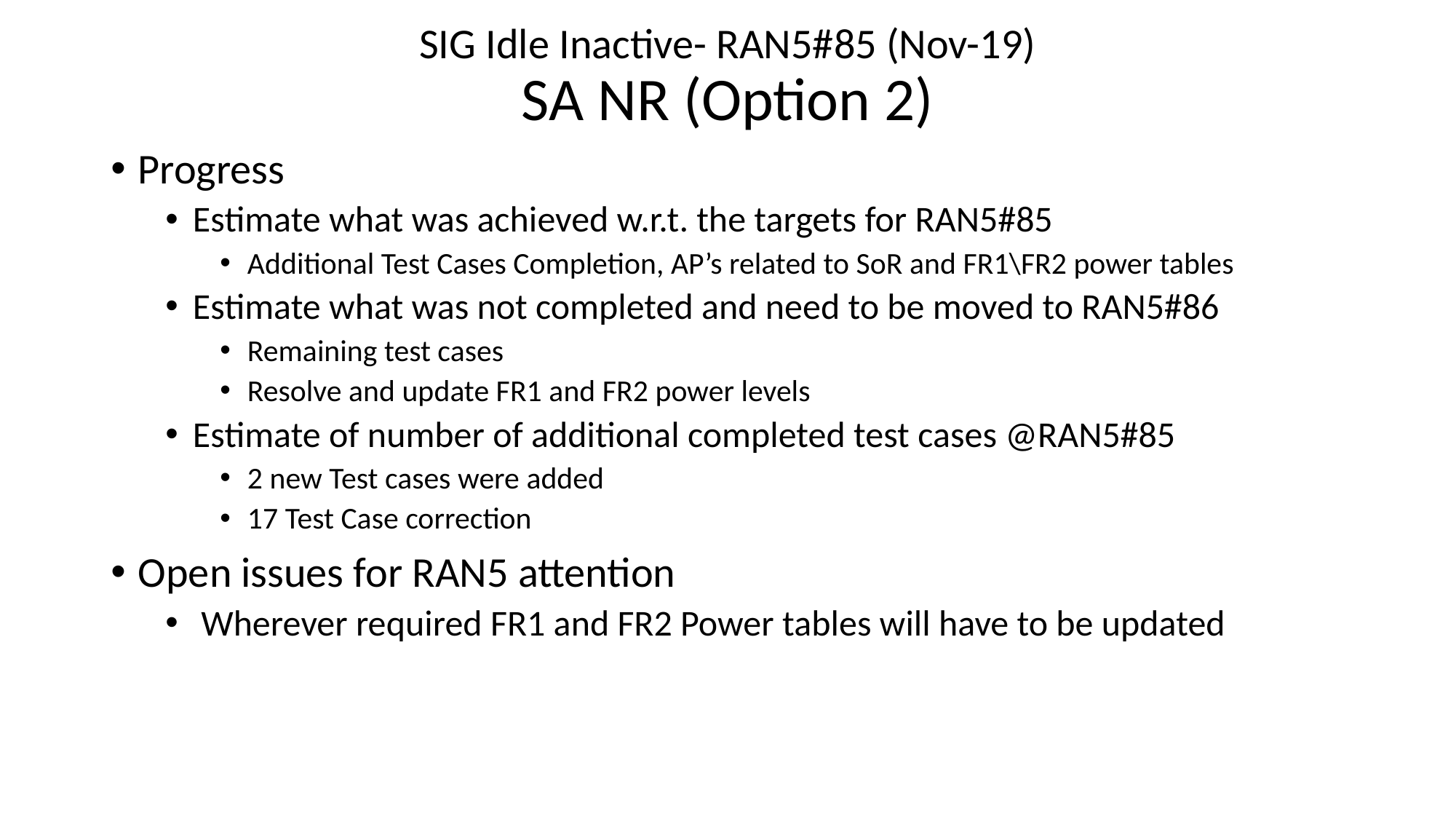

# SIG Idle Inactive- RAN5#85 (Nov-19) SA NR (Option 2)
Progress
Estimate what was achieved w.r.t. the targets for RAN5#85
Additional Test Cases Completion, AP’s related to SoR and FR1\FR2 power tables
Estimate what was not completed and need to be moved to RAN5#86
Remaining test cases
Resolve and update FR1 and FR2 power levels
Estimate of number of additional completed test cases @RAN5#85
2 new Test cases were added
17 Test Case correction
Open issues for RAN5 attention
 Wherever required FR1 and FR2 Power tables will have to be updated